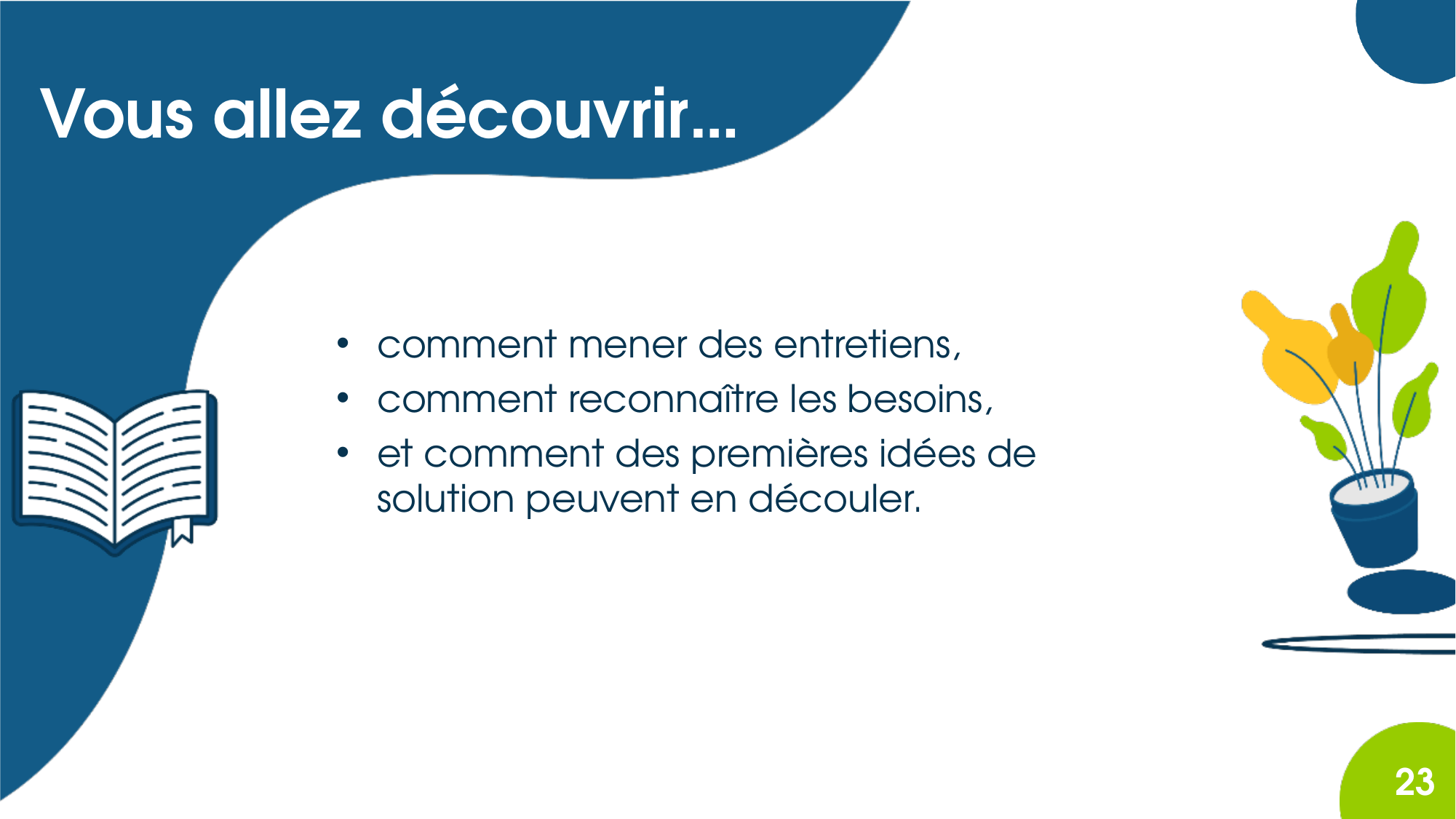

Vous allez découvrir…
comment mener des entretiens,
comment reconnaître les besoins,
et comment des premières idées de solution peuvent en découler.

23